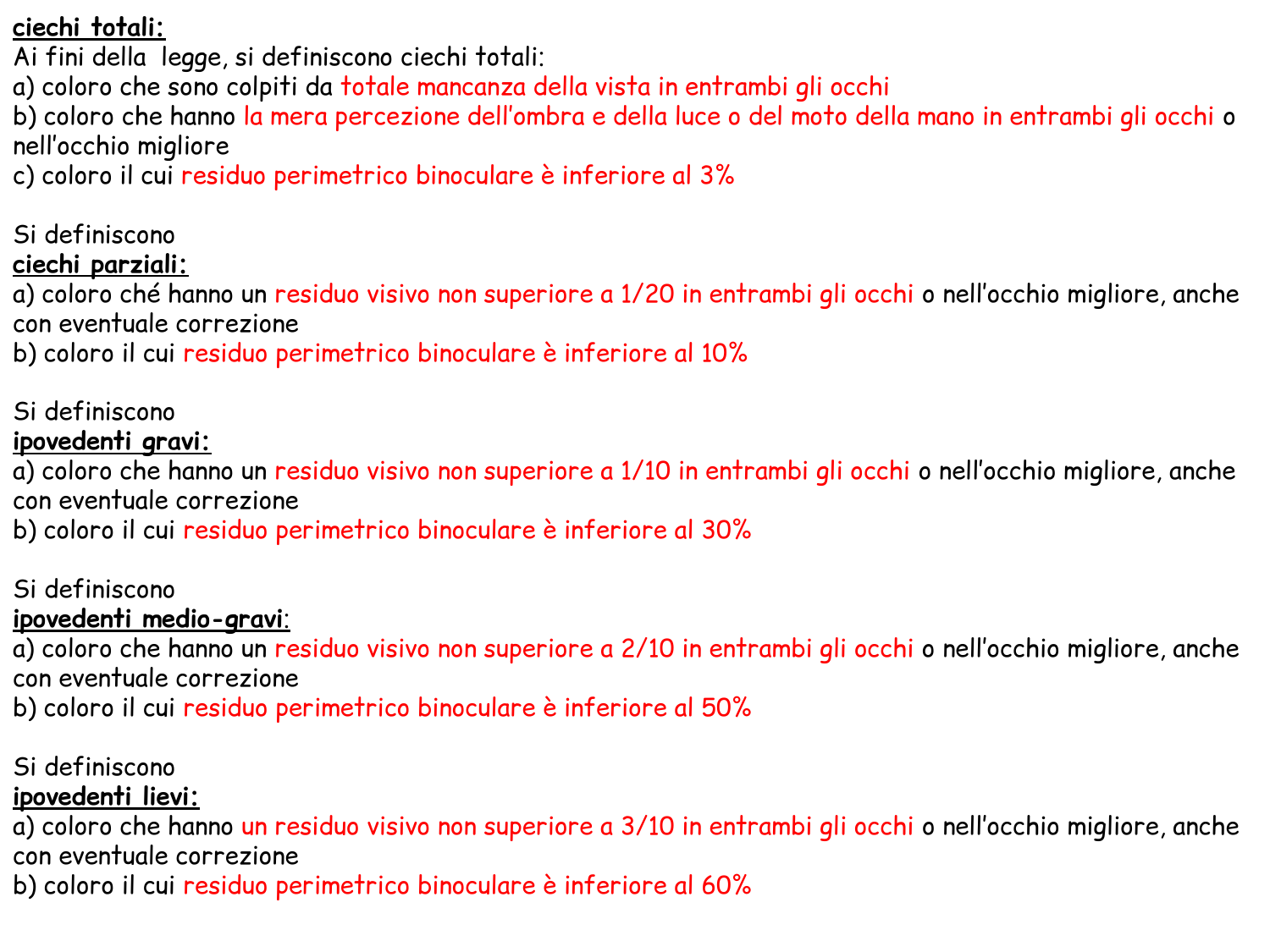

ciechi totali:
Ai fini della  legge, si definiscono ciechi totali:
a) coloro che sono colpiti da totale mancanza della vista in entrambi gli occhi
b) coloro che hanno la mera percezione dell’ombra e della luce o del moto della mano in entrambi gli occhi o nell’occhio migliore
c) coloro il cui residuo perimetrico binoculare è inferiore al 3%

Si definiscono
ciechi parziali:
a) coloro ché hanno un residuo visivo non superiore a 1/20 in entrambi gli occhi o nell’occhio migliore, anche con eventuale correzione
b) coloro il cui residuo perimetrico binoculare è inferiore al 10%

Si definiscono
ipovedenti gravi:
a) coloro che hanno un residuo visivo non superiore a 1/10 in entrambi gli occhi o nell’occhio migliore, anche con eventuale correzione
b) coloro il cui residuo perimetrico binoculare è inferiore al 30%

Si definiscono
ipovedenti medio-gravi:
a) coloro che hanno un residuo visivo non superiore a 2/10 in entrambi gli occhi o nell’occhio migliore, anche con eventuale correzione
b) coloro il cui residuo perimetrico binoculare è inferiore al 50%

Si definiscono
ipovedenti lievi:
a) coloro che hanno un residuo visivo non superiore a 3/10 in entrambi gli occhi o nell’occhio migliore, anche con eventuale correzione
b) coloro il cui residuo perimetrico binoculare è inferiore al 60%